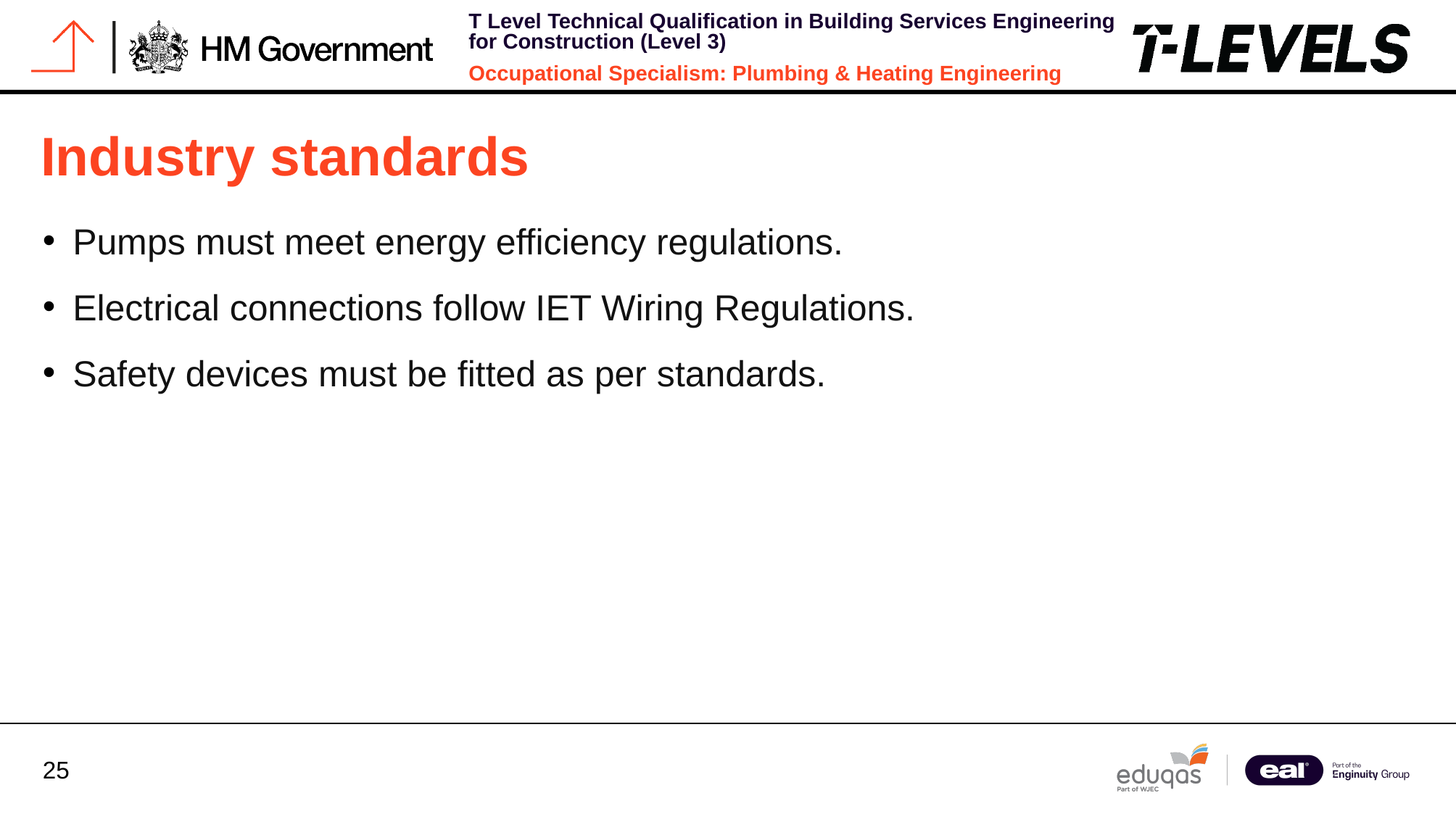

# Industry standards
Pumps must meet energy efficiency regulations.
Electrical connections follow IET Wiring Regulations.
Safety devices must be fitted as per standards.